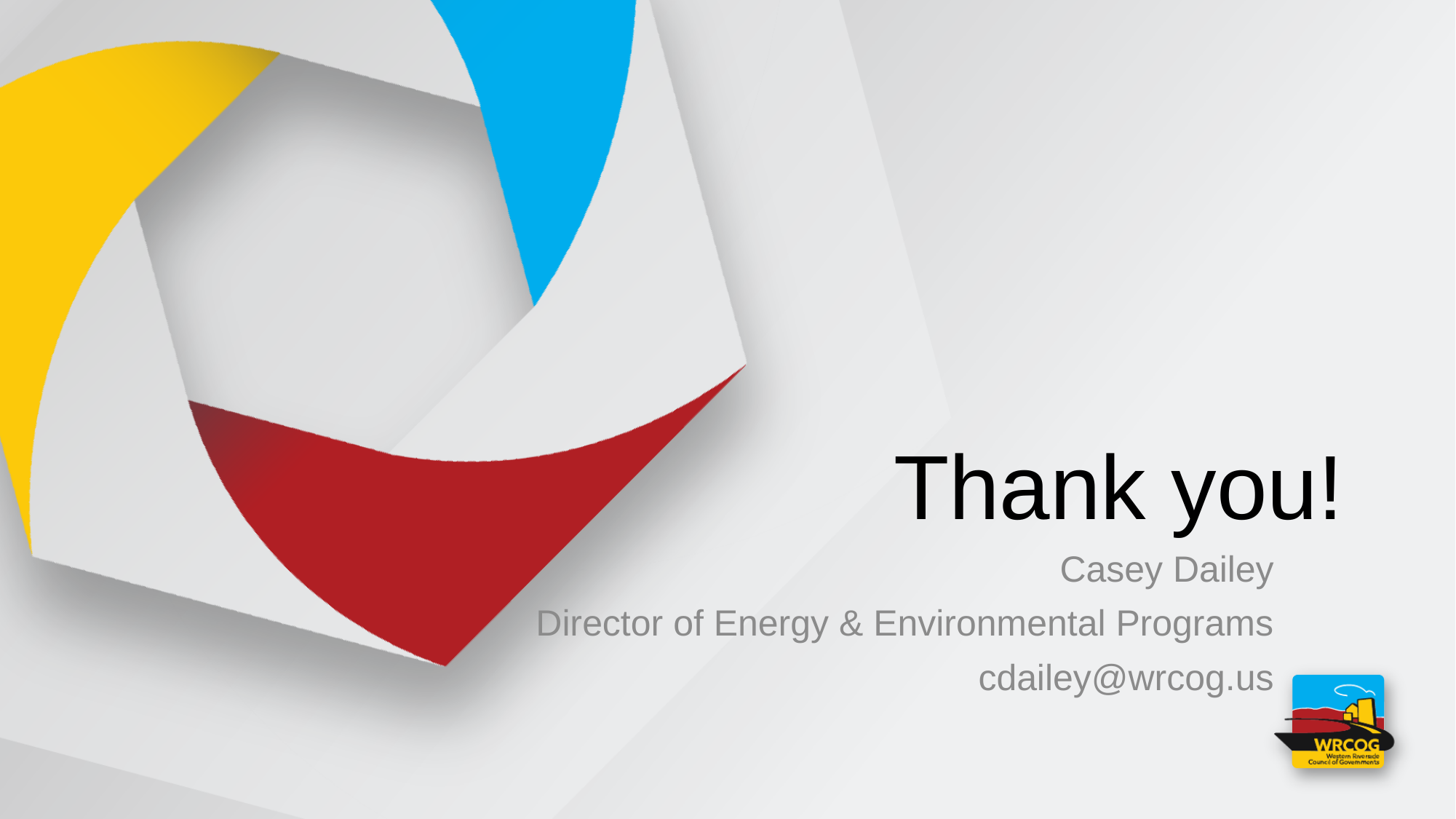

# Thank you!
Casey Dailey
Director of Energy & Environmental Programs
cdailey@wrcog.us